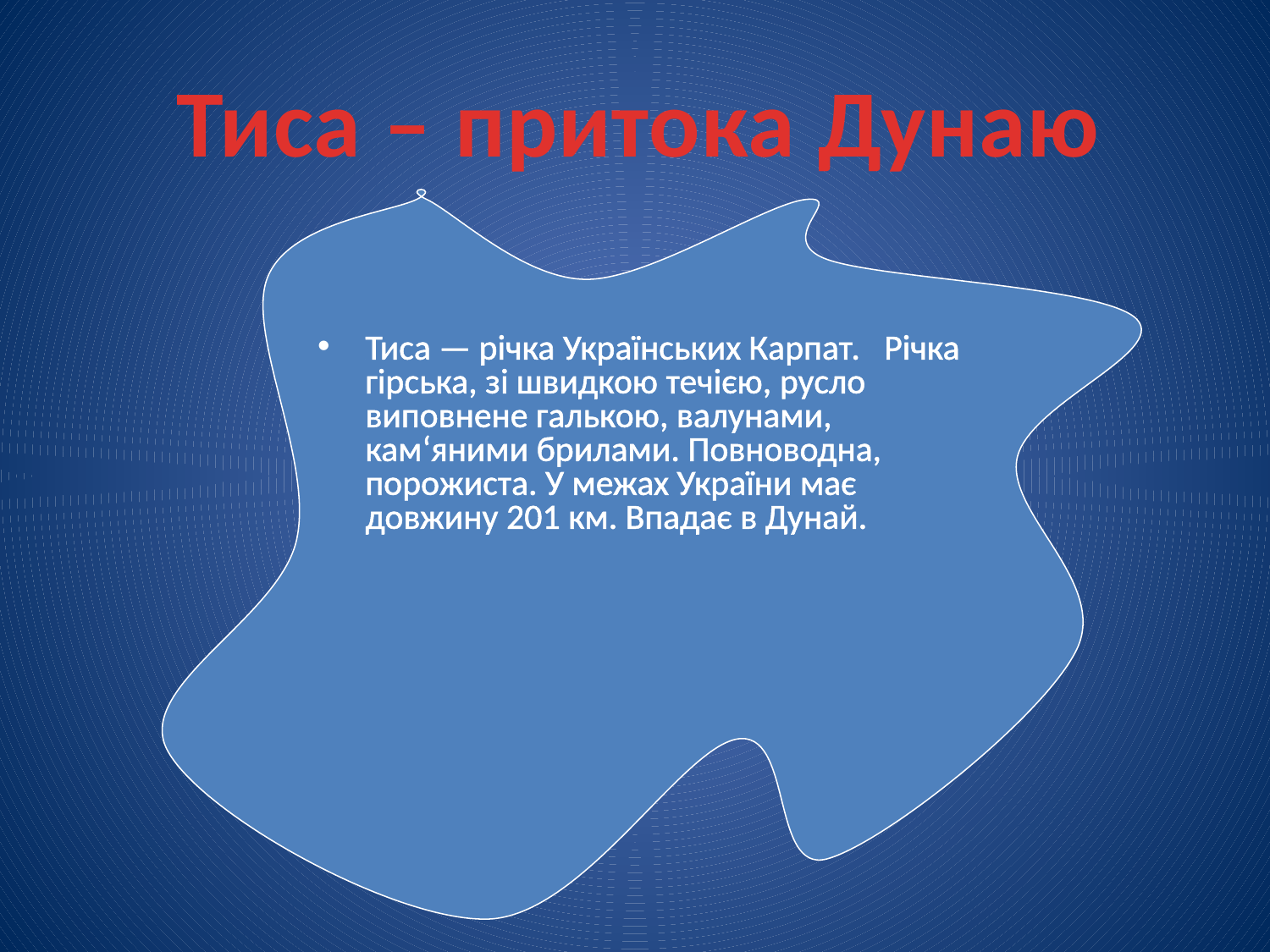

# Тиса – притока Дунаю

Тиса — річка Українських Карпат.   Річка гірська, зі швидкою течією, русло виповнене галькою, валунами, кам‘яними брилами. Повноводна, порожиста. У межах України має довжину 201 км. Впадає в Дунай.